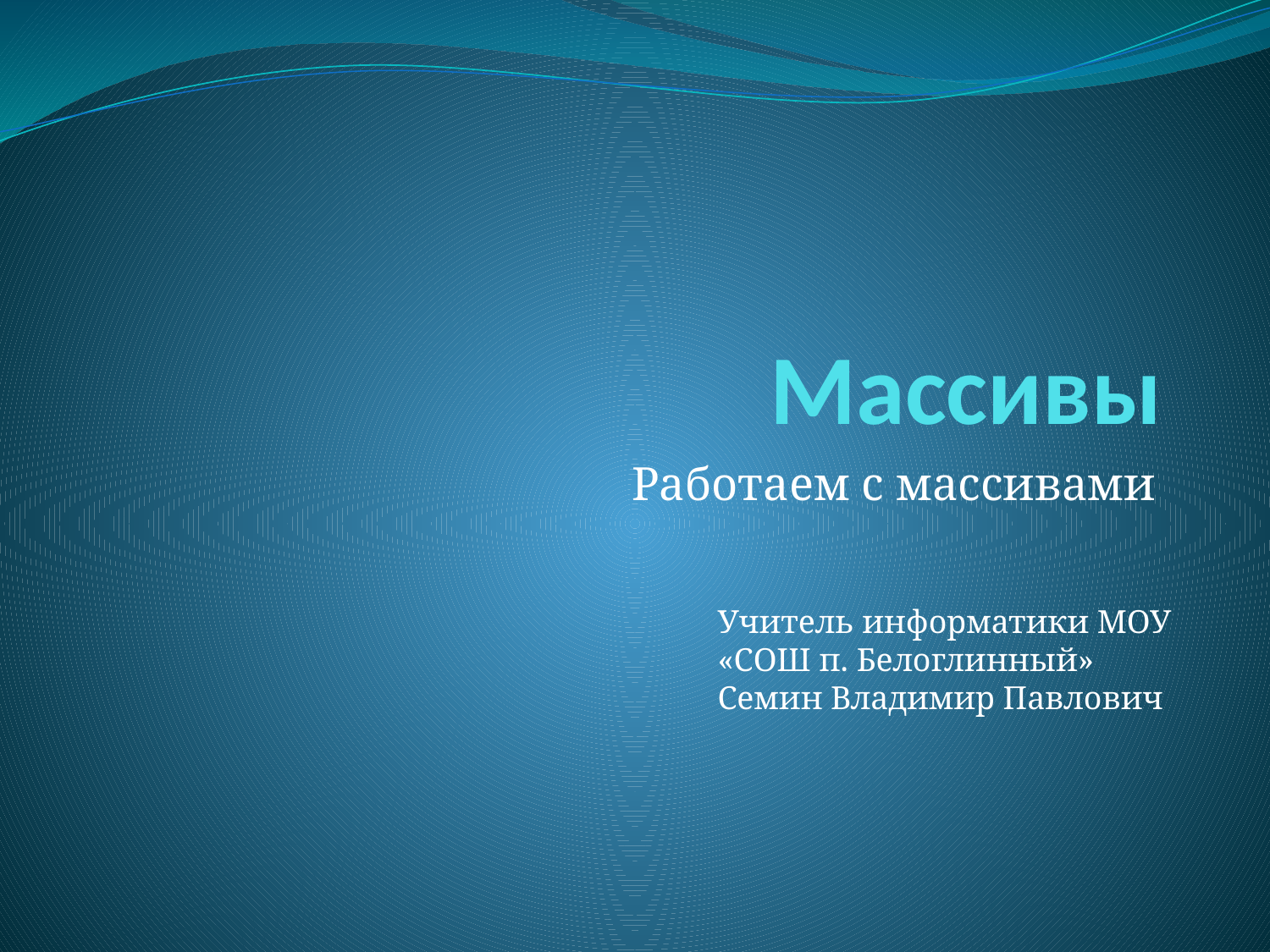

# Массивы
Работаем с массивами
Учитель информатики МОУ
«СОШ п. Белоглинный»
Семин Владимир Павлович